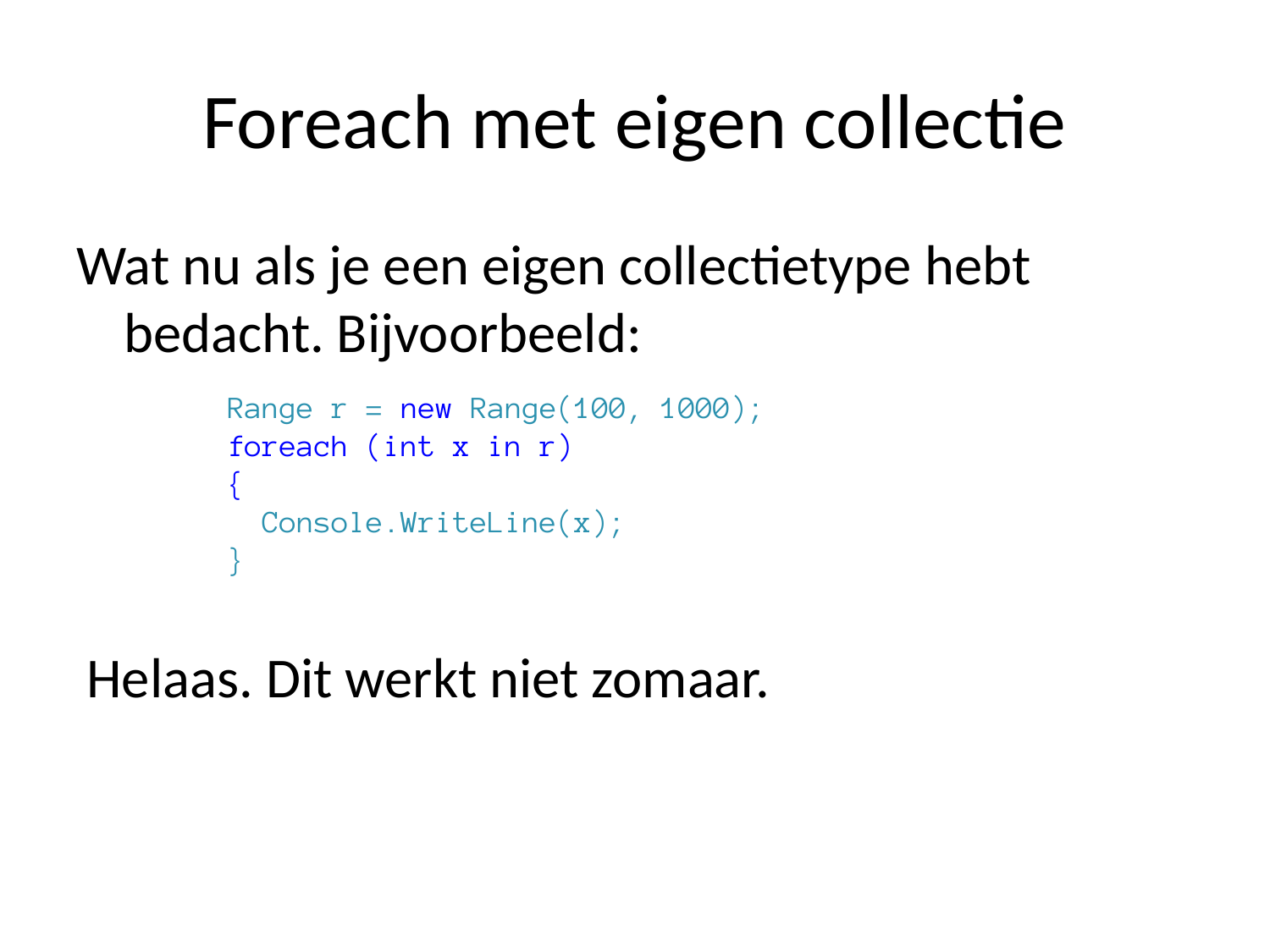

# Foreach met eigen collectie
Wat nu als je een eigen collectietype hebt bedacht. Bijvoorbeeld:

Range r = new Range(100, 1000);
foreach (int x in r)
{
  Console.WriteLine(x);
}

Helaas. Dit werkt niet zomaar.